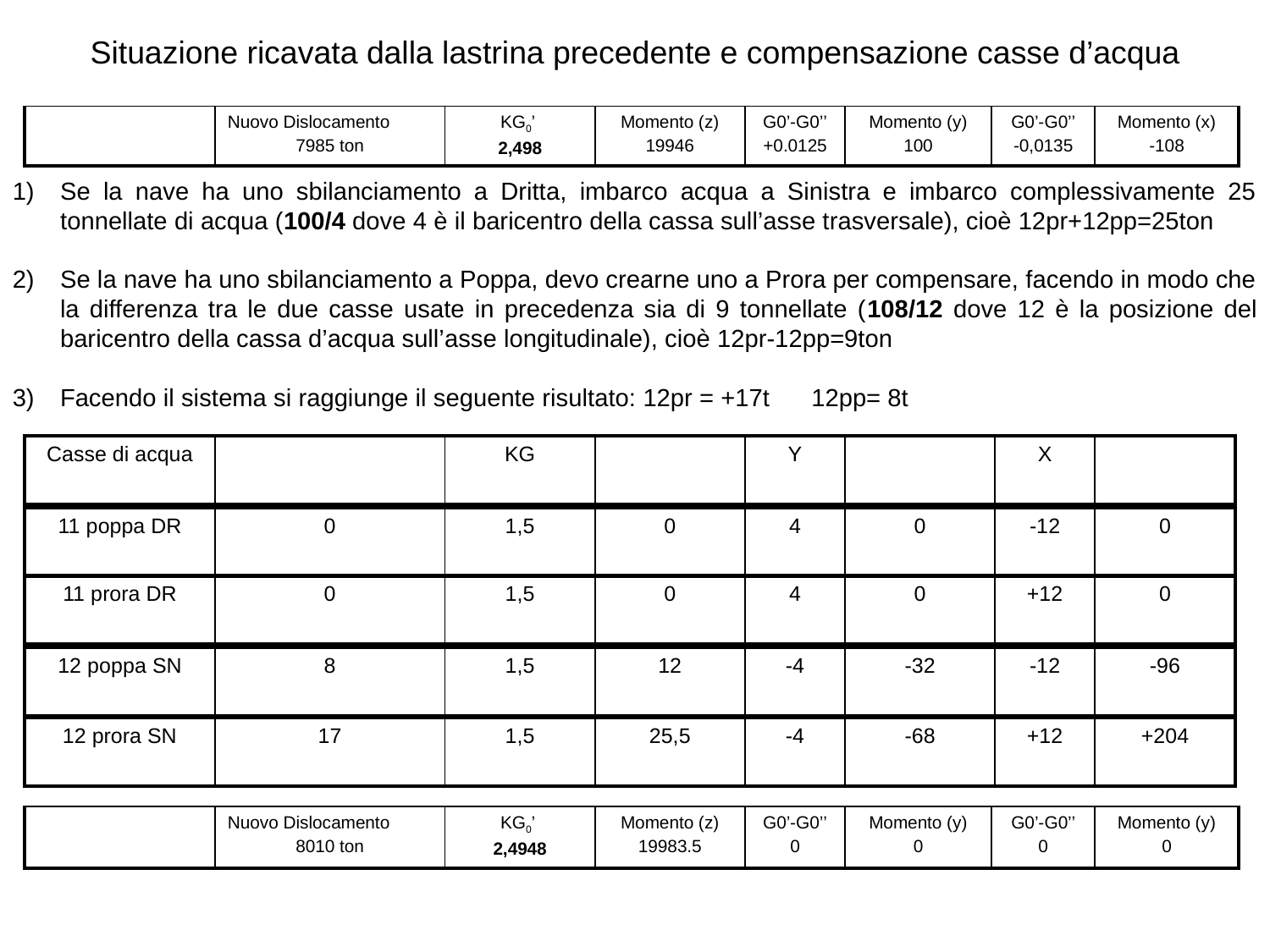

Situazione ricavata dalla lastrina precedente e compensazione casse d’acqua
|  | Nuovo Dislocamento 7985 ton | KG0’ 2,498 | Momento (z) 19946 | G0’-G0’’ +0.0125 | Momento (y) 100 | G0’-G0’’ -0,0135 | Momento (x) -108 |
| --- | --- | --- | --- | --- | --- | --- | --- |
Se la nave ha uno sbilanciamento a Dritta, imbarco acqua a Sinistra e imbarco complessivamente 25 tonnellate di acqua (100/4 dove 4 è il baricentro della cassa sull’asse trasversale), cioè 12pr+12pp=25ton

Se la nave ha uno sbilanciamento a Poppa, devo crearne uno a Prora per compensare, facendo in modo che la differenza tra le due casse usate in precedenza sia di 9 tonnellate (108/12 dove 12 è la posizione del baricentro della cassa d’acqua sull’asse longitudinale), cioè 12pr-12pp=9ton

Facendo il sistema si raggiunge il seguente risultato: 12pr = +17t      12pp= 8t
| Casse di acqua |  | KG |  | Y |  | X |  |
| --- | --- | --- | --- | --- | --- | --- | --- |
| 11 poppa DR | 0 | 1,5 | 0 | 4 | 0 | -12 | 0 |
| --- | --- | --- | --- | --- | --- | --- | --- |
| 11 prora DR | 0 | 1,5 | 0 | 4 | 0 | +12 | 0 |
| --- | --- | --- | --- | --- | --- | --- | --- |
| 12 poppa SN | 8 | 1,5 | 12 | -4 | -32 | -12 | -96 |
| --- | --- | --- | --- | --- | --- | --- | --- |
| 12 prora SN | 17 | 1,5 | 25,5 | -4 | -68 | +12 | +204 |
| --- | --- | --- | --- | --- | --- | --- | --- |
|  | Nuovo Dislocamento 8010 ton | KG0’ 2,4948 | Momento (z) 19983.5 | G0’-G0’’ 0 | Momento (y) 0 | G0’-G0’’ 0 | Momento (y) 0 |
| --- | --- | --- | --- | --- | --- | --- | --- |